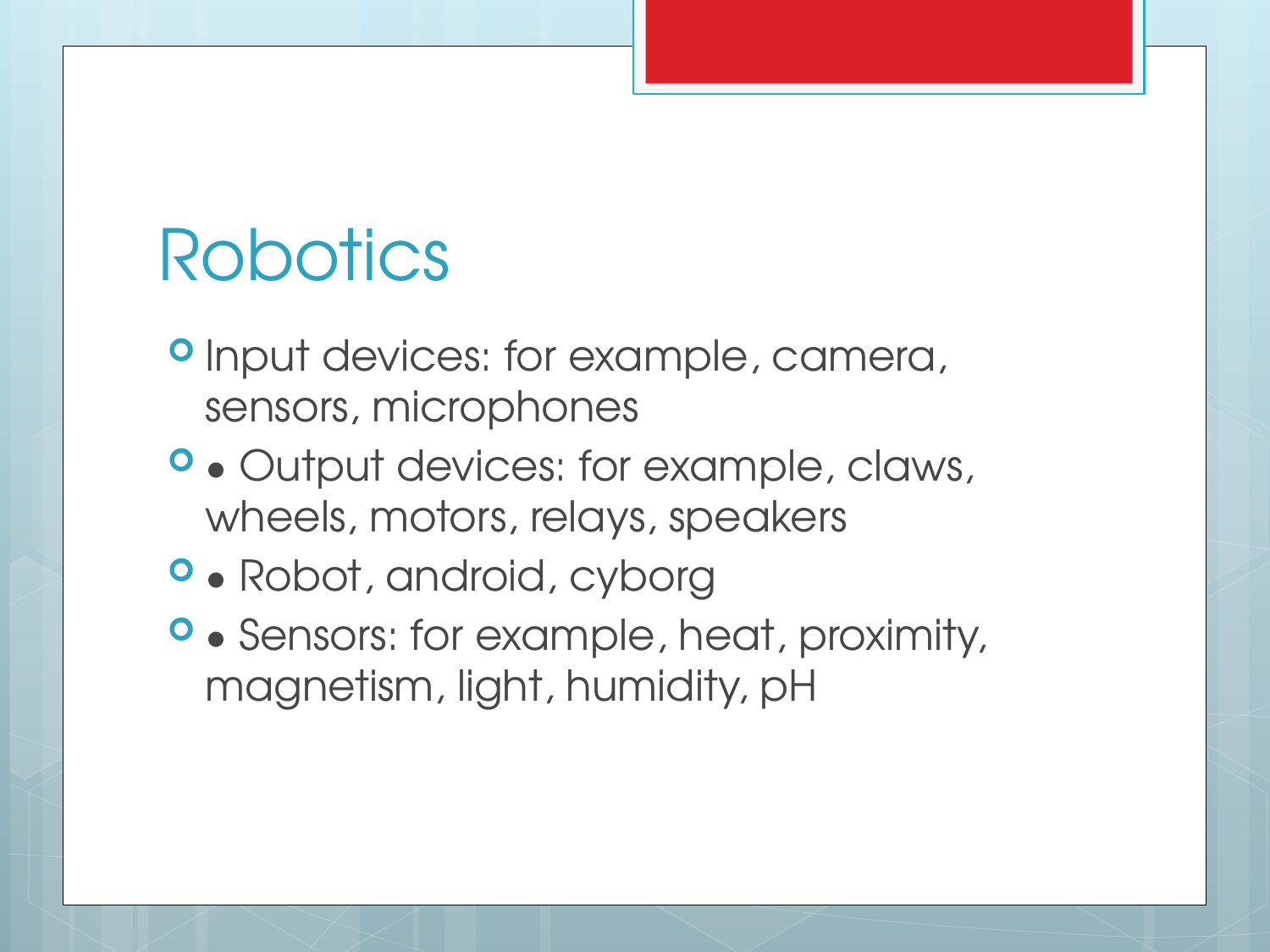

# Robotics
Input devices: for example, camera, sensors, microphones
• Output devices: for example, claws, wheels, motors, relays, speakers
• Robot, android, cyborg
• Sensors: for example, heat, proximity, magnetism, light, humidity, pH